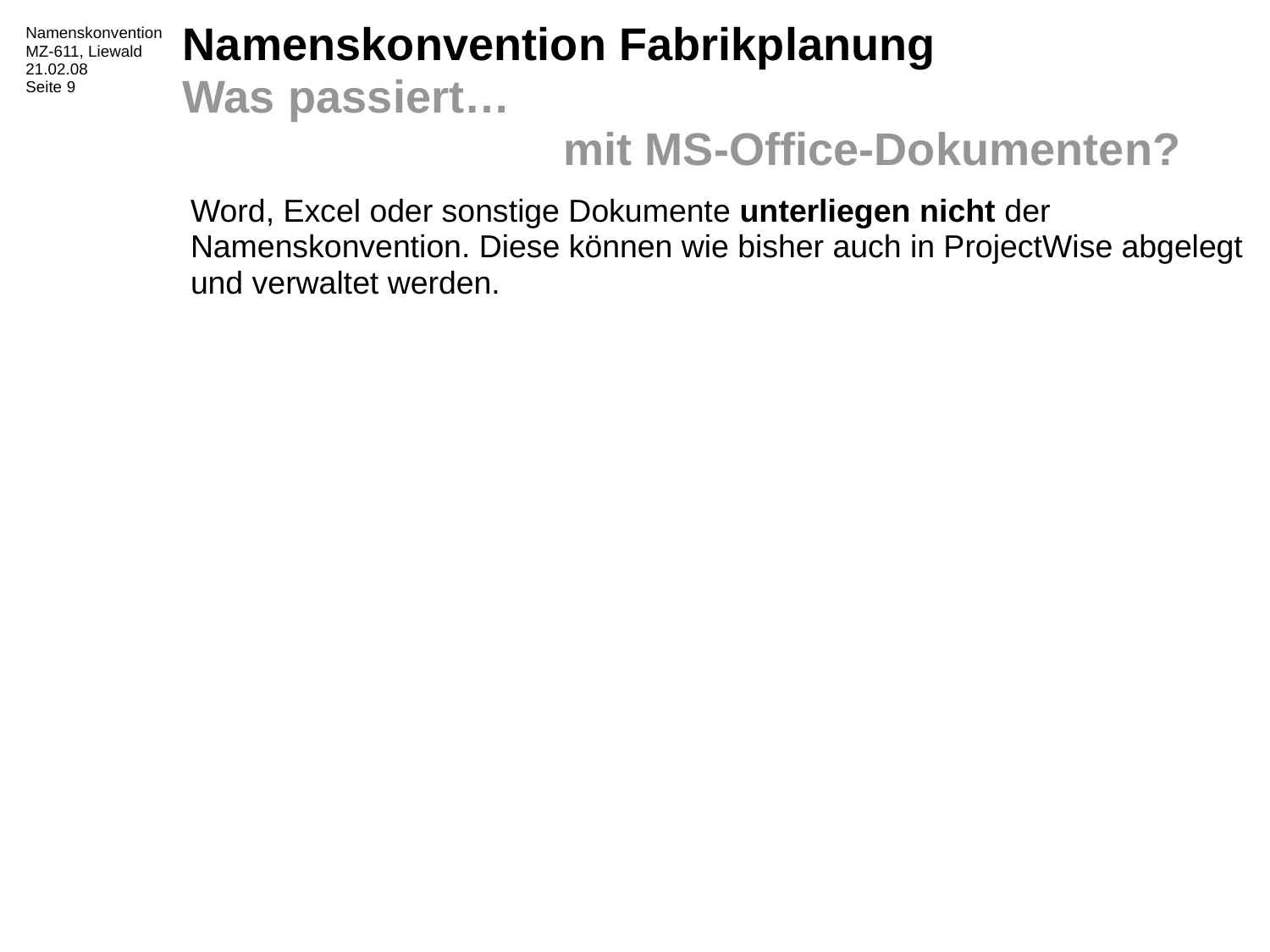

Namenskonvention Fabrikplanung
Was passiert…
			mit MS-Office-Dokumenten?
Word, Excel oder sonstige Dokumente unterliegen nicht der Namenskonvention. Diese können wie bisher auch in ProjectWise abgelegt und verwaltet werden.